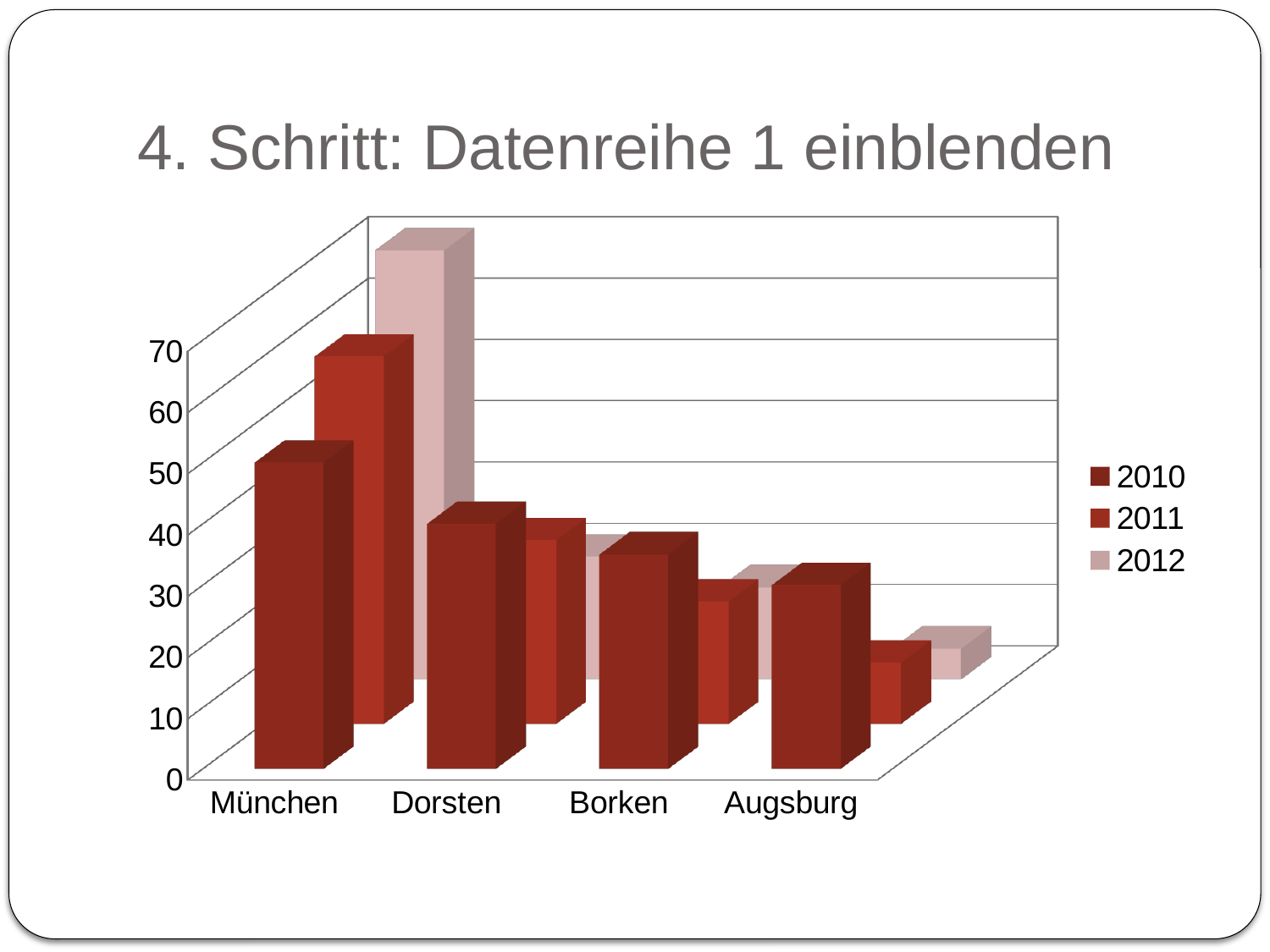

# 4. Schritt: Datenreihe 1 einblenden

[unsupported chart]